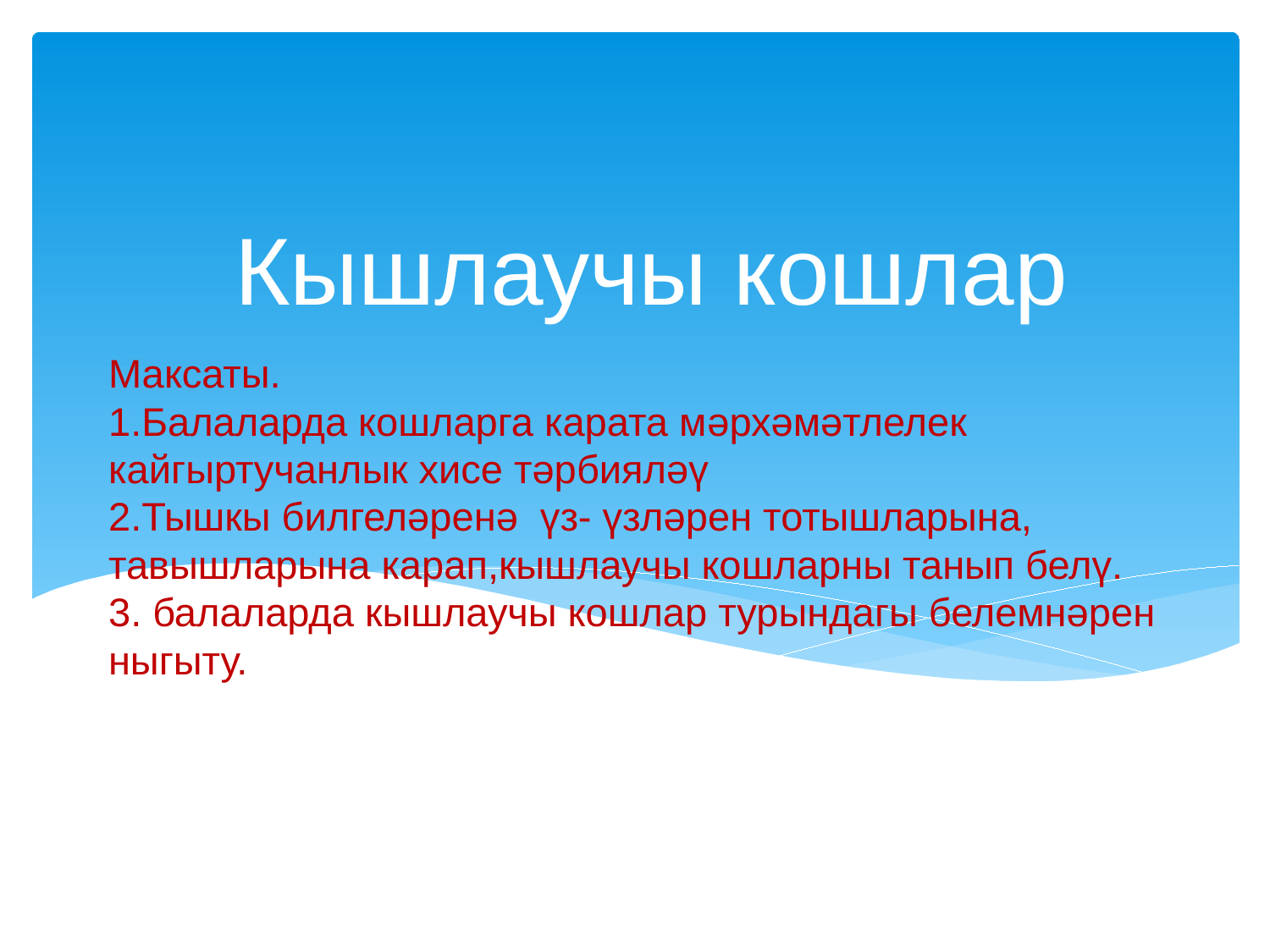

Кышлаучы кошлар
# Максаты. 1.Балаларда кошларга карата мәрхәмәтлелек  кайгыртучанлык хисе тәрбияләү 2.Тышкы билгеләренә  үз- үзләрен тотышларына,   тавышларына карап,кышлаучы кошларны танып белү. 3. балаларда кышлаучы кошлар турындагы белемнәрен ныгыту.